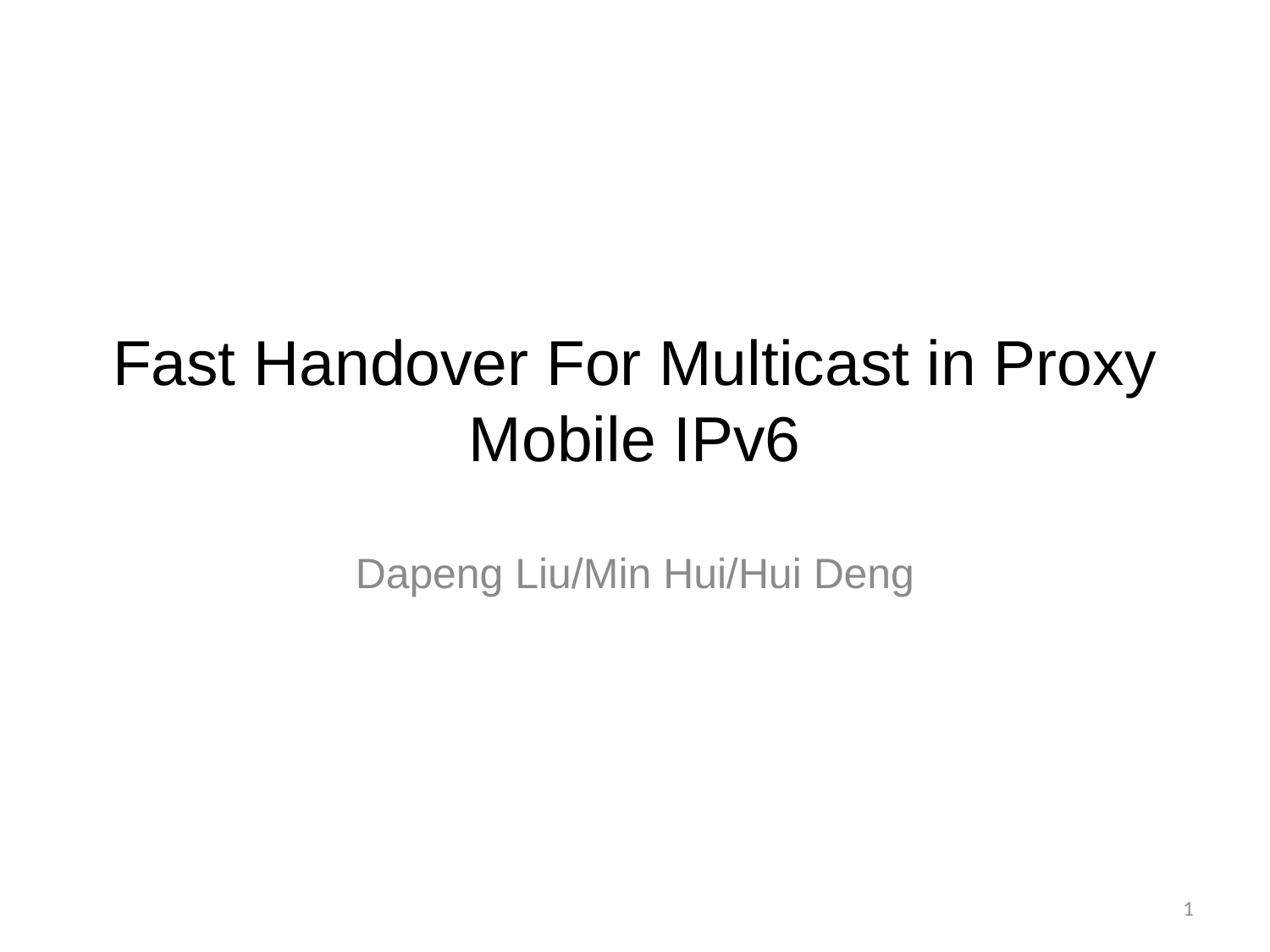

# Fast Handover For Multicast in Proxy Mobile IPv6
Dapeng Liu/Min Hui/Hui Deng
1